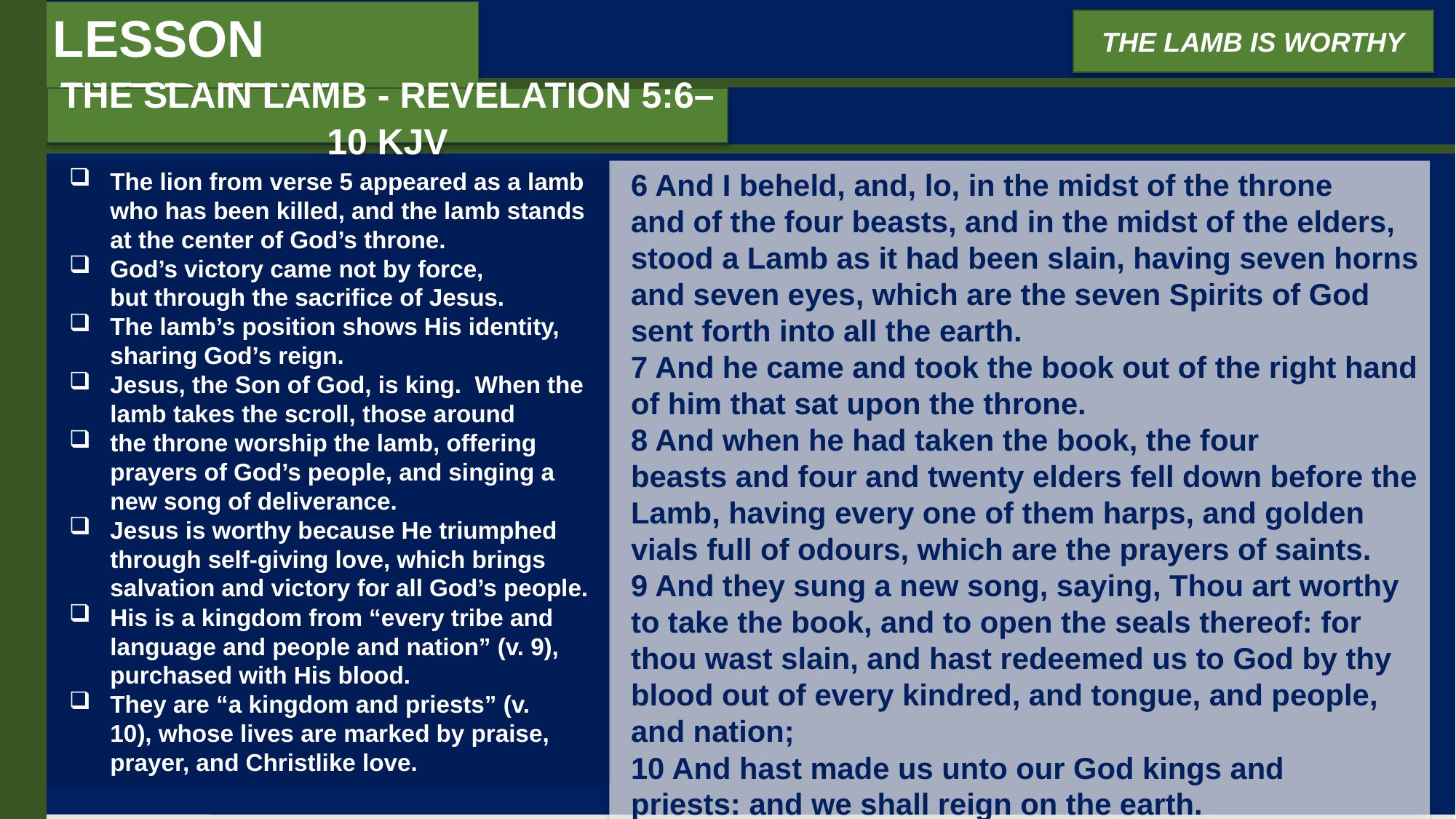

LESSON OVERVIEW
The Lamb Is Worthy
The Slain Lamb - Revelation 5:6–10 KJV

The lion from verse 5 appeared as a lamb who has been killed, and the lamb stands at the center of God’s throne.
God’s victory came not by force, but through the sacrifice of Jesus.
The lamb’s position shows His identity, sharing God’s reign.
Jesus, the Son of God, is king.  When the lamb takes the scroll, those around
the throne worship the lamb, offering prayers of God’s people, and singing a new song of deliverance.
Jesus is worthy because He triumphed through self-giving love, which brings salvation and victory for all God’s people.
His is a kingdom from “every tribe and language and people and nation” (v. 9), purchased with His blood.
They are “a kingdom and priests” (v. 10), whose lives are marked by praise, prayer, and Christlike love.
6 And I beheld, and, lo, in the midst of the throne and of the four beasts, and in the midst of the elders, stood a Lamb as it had been slain, having seven horns and seven eyes, which are the seven Spirits of God sent forth into all the earth.
7 And he came and took the book out of the right hand of him that sat upon the throne.
8 And when he had taken the book, the four beasts and four and twenty elders fell down before the Lamb, having every one of them harps, and golden vials full of odours, which are the prayers of saints.
9 And they sung a new song, saying, Thou art worthy to take the book, and to open the seals thereof: for thou wast slain, and hast redeemed us to God by thy blood out of every kindred, and tongue, and people, and nation;
10 And hast made us unto our God kings and priests: and we shall reign on the earth.